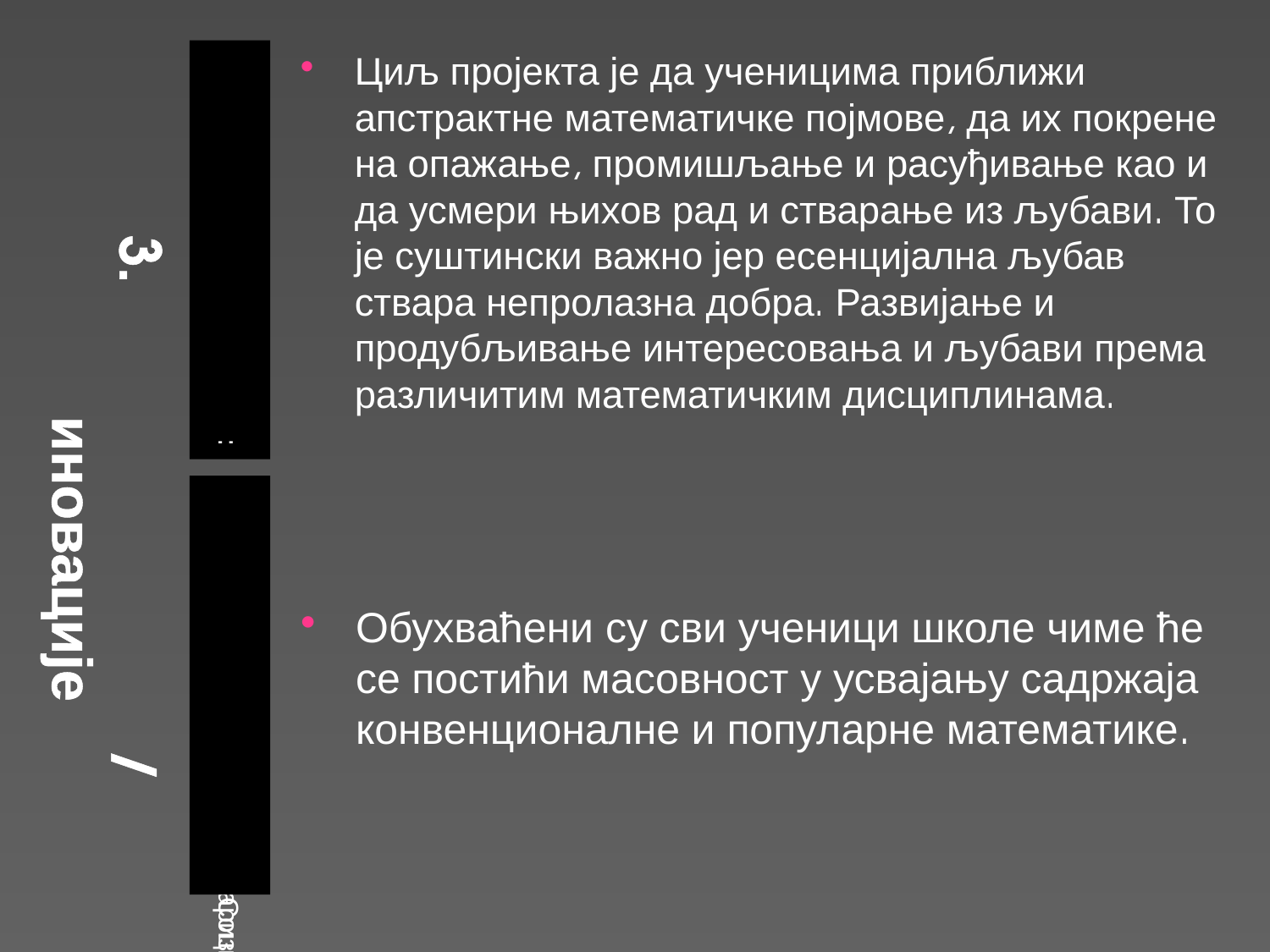

# 3. Образовни циљ/еви иновације
Популаризација математике:
Циљ пројекта је да ученицима приближи апстрактне математичке појмове, да их покрене на опажање, промишљање и расуђивање као и да усмери њихов рад и стварање из љубави. То је суштински важно јер есенцијална љубав ствара непролазна добра. Развијање и продубљивање интересовања и љубави према различитим математичким дисциплинама.
Социјални моменти

Обухваћени су сви ученици школе чиме ће се постићи масовност у усвајању садржаја конвенционалне и популарне математике.